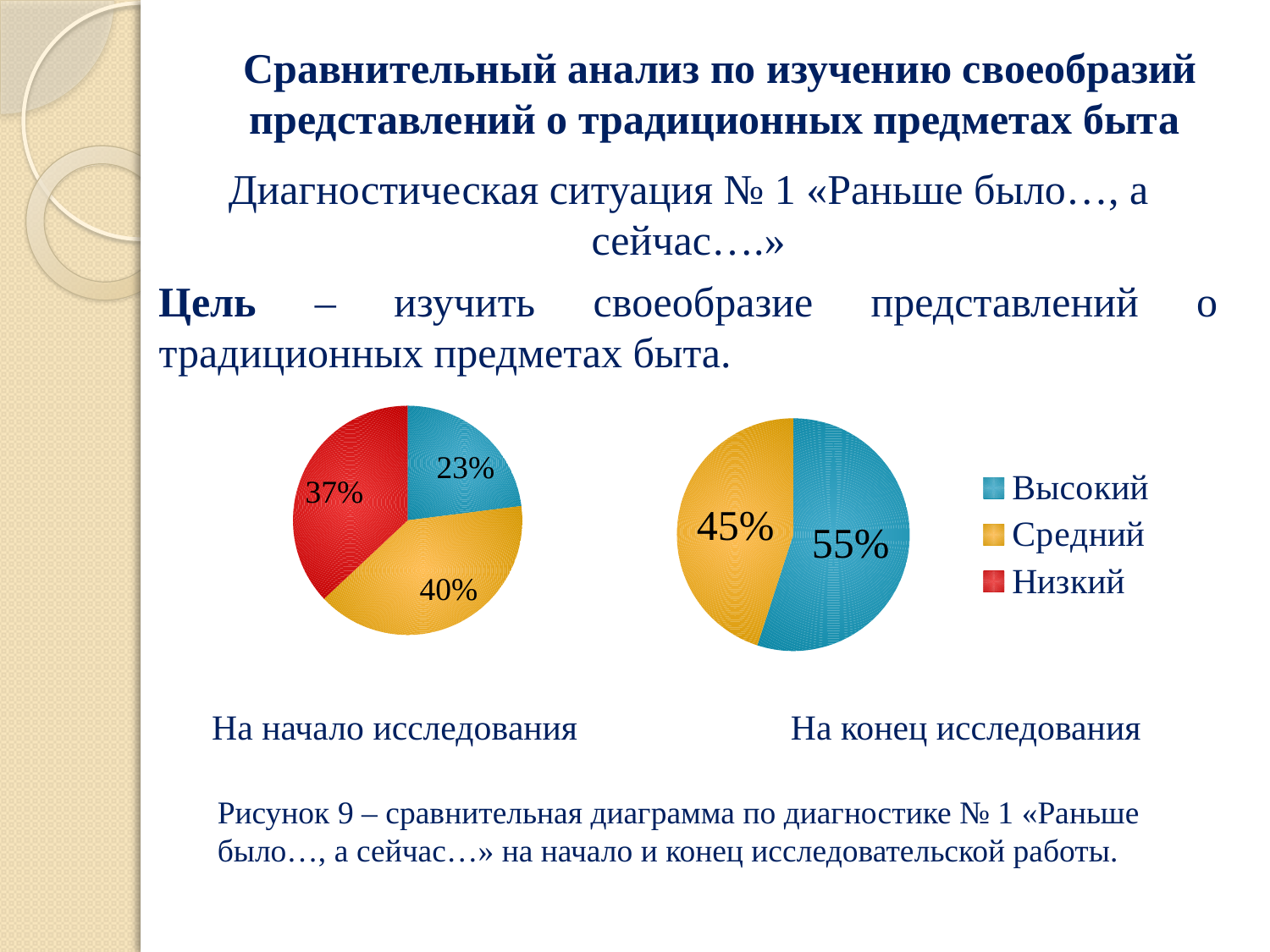

# Сравнительный анализ по изучению своеобразий представлений о традиционных предметах быта
Диагностическая ситуация № 1 «Раньше было…, а сейчас….»
Цель – изучить своеобразие представлений о традиционных предметах быта.

### Chart

| Category | Продажи |
|---|---|
| Высокий | 0.23 |
| Средний | 0.4 |
| Низкий | 0.37 |

### Chart

| Category | Диагностическая ситуация № 1 "Раньше было…, а сейчас…" | Столбец2 | Столбец3 |
|---|---|---|---|
| Высокий | 0.55 | None | None |
| Средний | 0.45 | None | None |
| Низкий | None | None | None |
На начало исследования                        На конец исследования
Рисунок 9 – сравнительная диаграмма по диагностике № 1 «Раньше было…, а сейчас…» на начало и конец исследовательской работы.